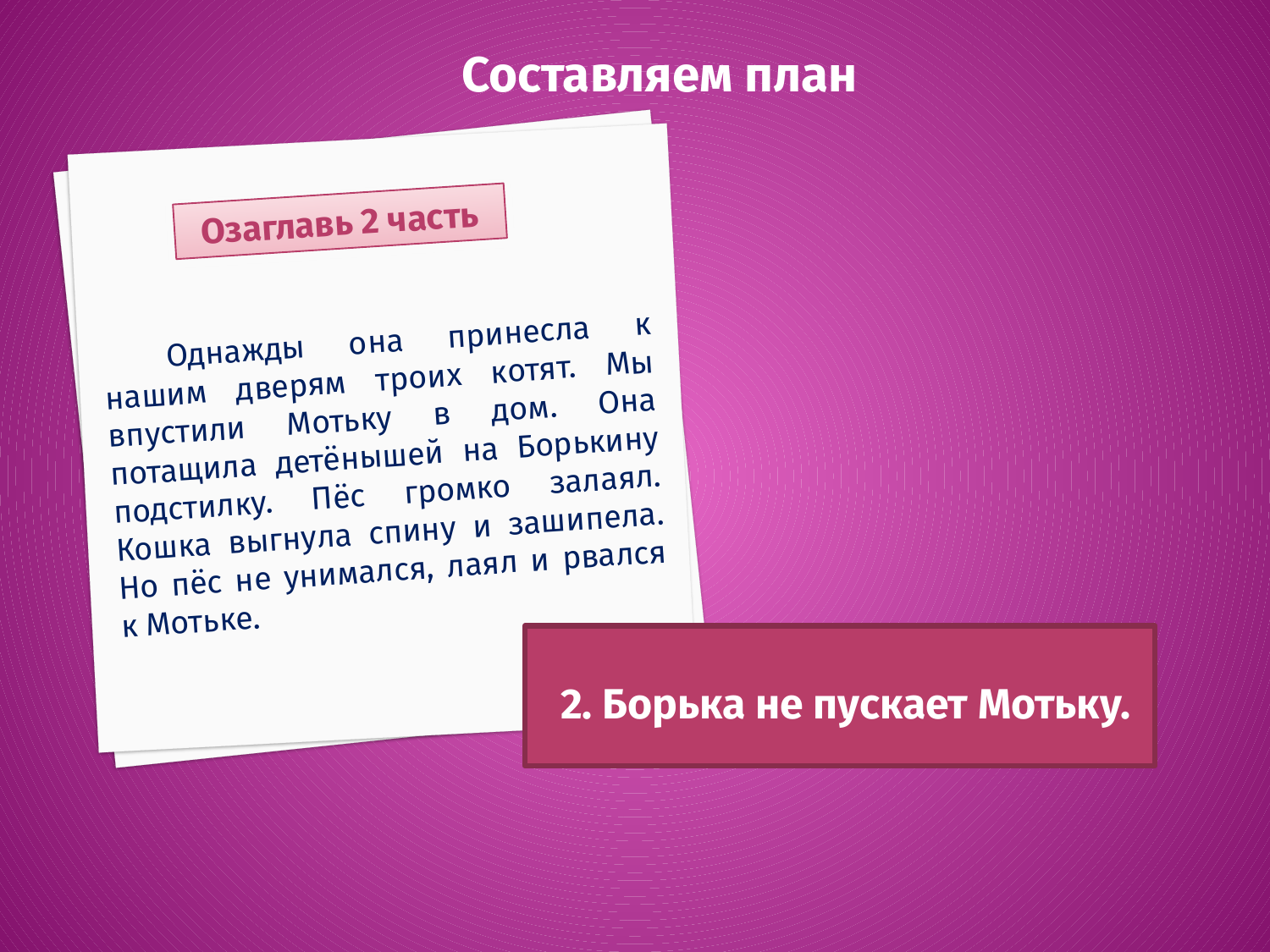

Составляем план
Озаглавь 2 часть
Однажды она принесла к нашим дверям троих котят. Мы впустили Мотьку в дом. Она потащила детёнышей на Борькину подстилку. Пёс громко залаял. Кошка выгнула спину и зашипела. Но пёс не унимался, лаял и рвался к Мотьке.

2. Борька не пускает Мотьку.